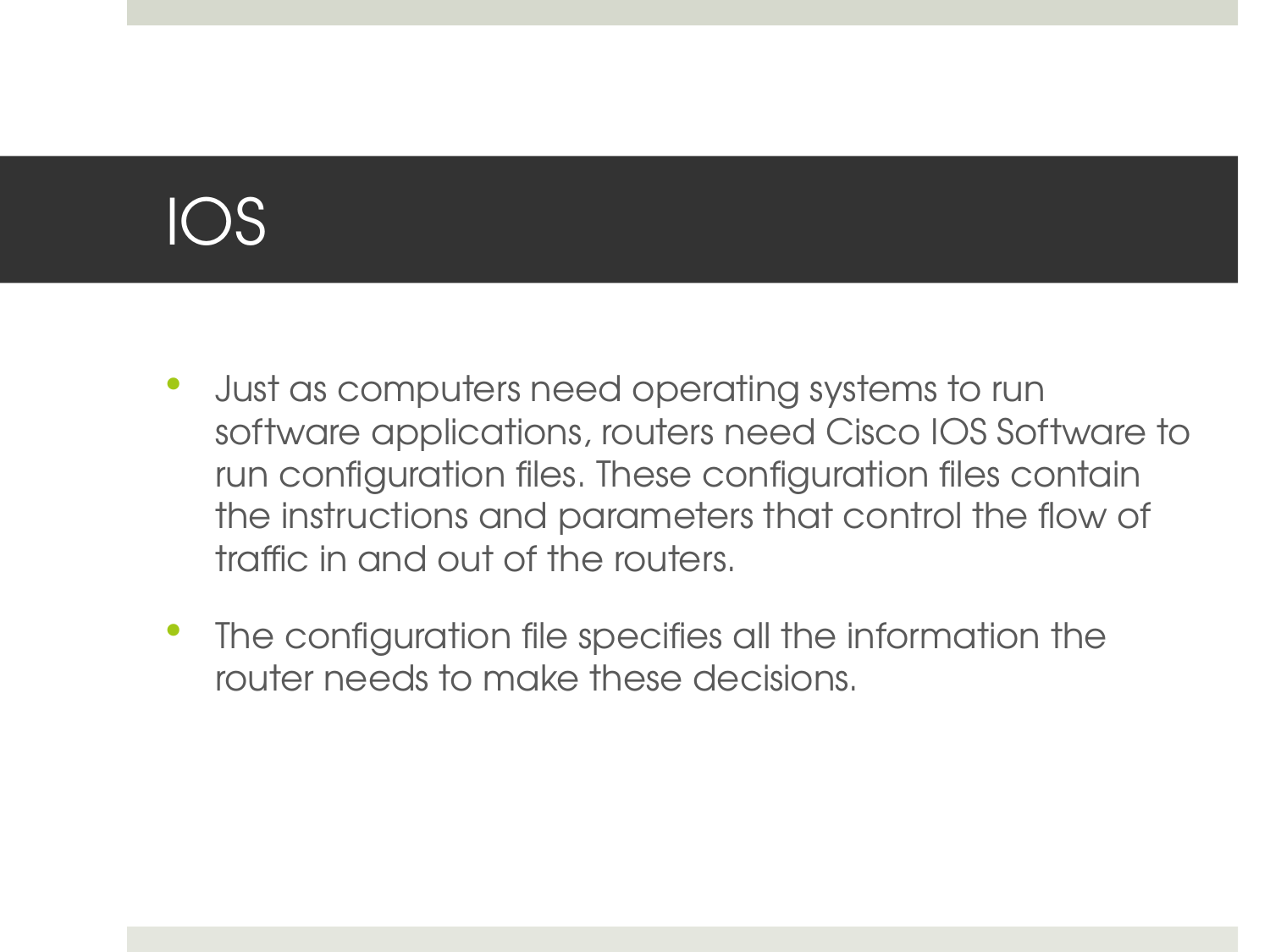

# IOS
Just as computers need operating systems to run software applications, routers need Cisco IOS Software to run configuration files. These configuration files contain the instructions and parameters that control the flow of traffic in and out of the routers.
The configuration file specifies all the information the router needs to make these decisions.